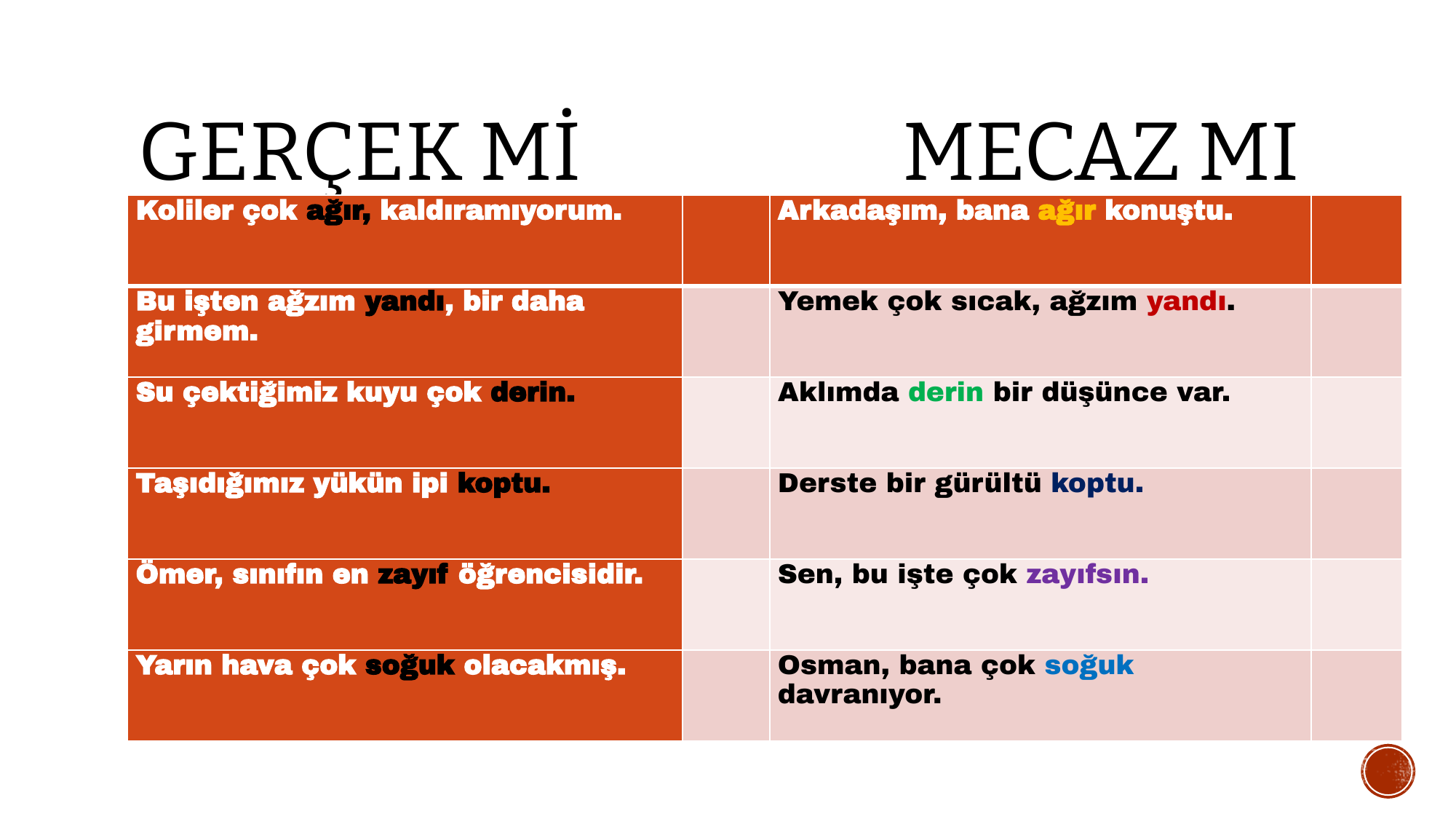

# Gerçek mi			mecaz mı
| Koliler çok ağır, kaldıramıyorum. |  | Arkadaşım, bana ağır konuştu. |  |
| --- | --- | --- | --- |
| Bu işten ağzım yandı, bir daha girmem. |  | Yemek çok sıcak, ağzım yandı. |  |
| Su çektiğimiz kuyu çok derin. |  | Aklımda derin bir düşünce var. |  |
| Taşıdığımız yükün ipi koptu. |  | Derste bir gürültü koptu. |  |
| Ömer, sınıfın en zayıf öğrencisidir. |  | Sen, bu işte çok zayıfsın. |  |
| Yarın hava çok soğuk olacakmış. |  | Osman, bana çok soğuk davranıyor. |  |